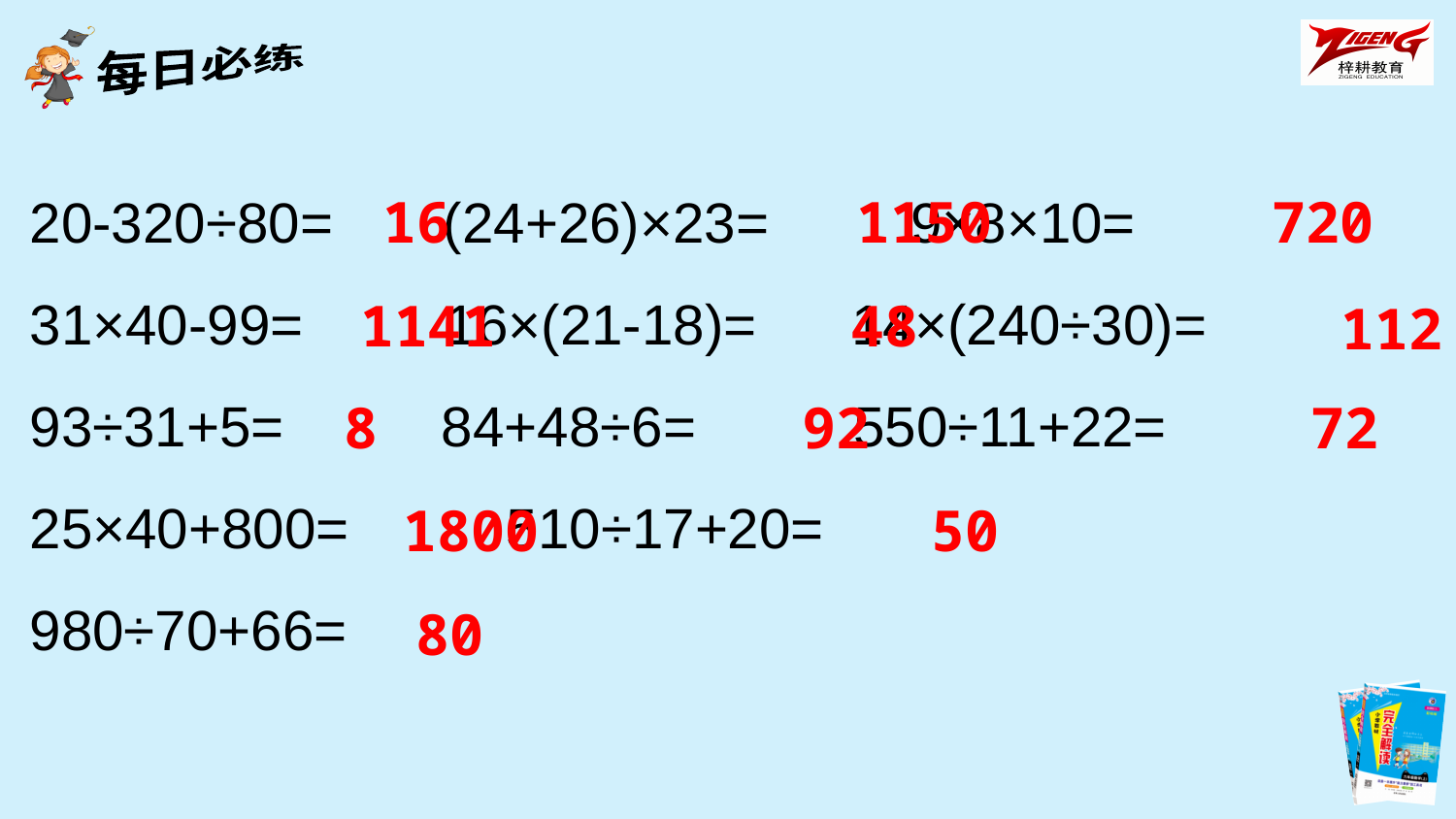

20-320÷80=       (24+26)×23=         9×8×10=
31×40-99=         16×(21-18)=      14×(240÷30)=
93÷31+5=          84+48÷6=          550÷11+22=
25×40+800=          510÷17+20=
980÷70+66=
16
1150
720
48
1141
112
8
92
72
1800
50
80